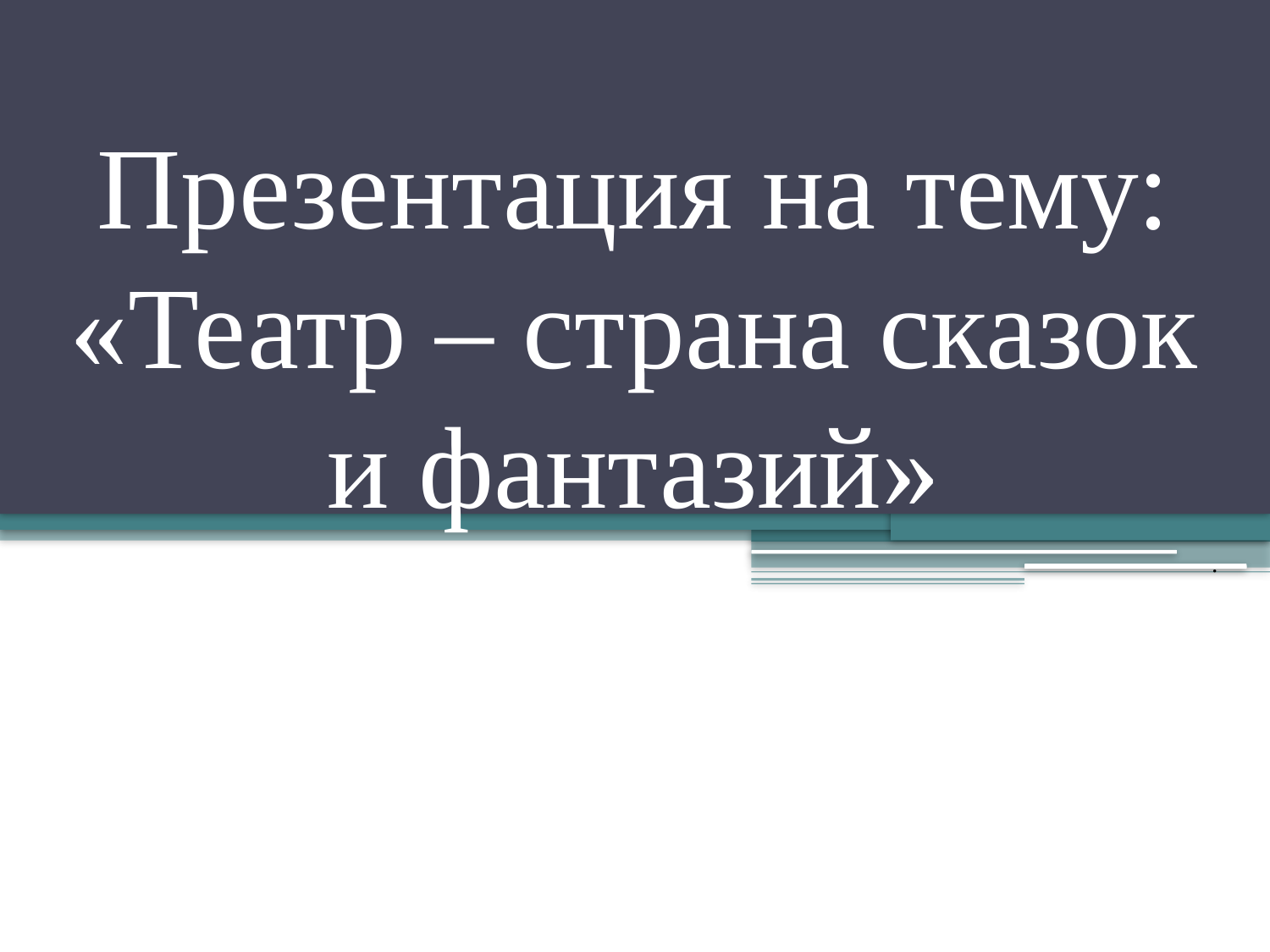

# Презентация на тему: «Театр – страна сказок и фантазий»
.